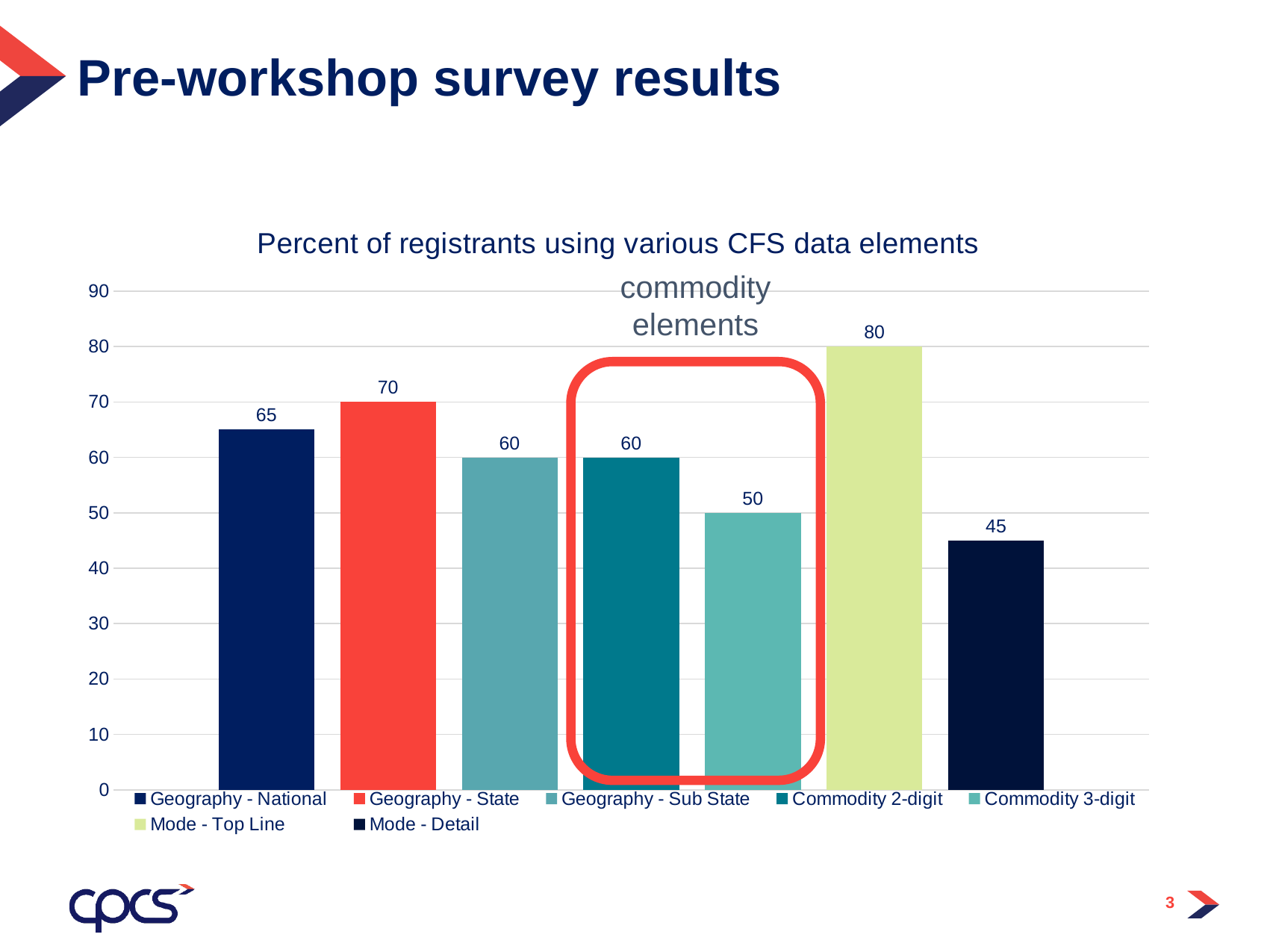

Pre-workshop survey results

### Chart: Percent of registrants using various CFS data elements

| Category | Geography - National | Geography - State | Geography - Sub State | Commodity 2-digit | Commodity 3-digit | Mode - Top Line | Mode - Detail |
|---|---|---|---|---|---|---|---|
| Percent of Respondents Using Data Element | 65.0 | 70.0 | 60.0 | 60.0 | 50.0 | 80.0 | 45.0 |
commodity elements

3